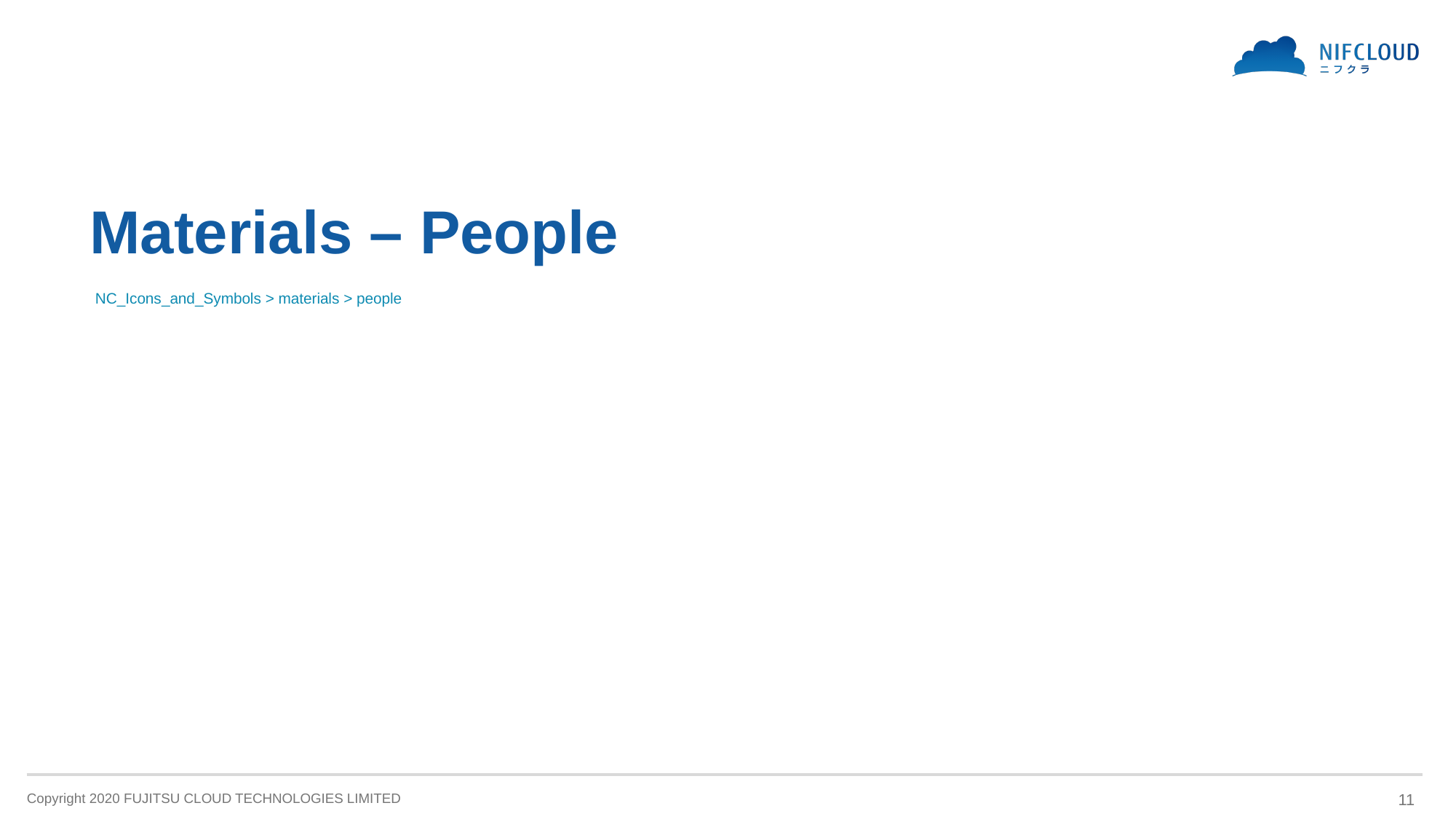

11
# Materials – People
NC_Icons_and_Symbols > materials > people